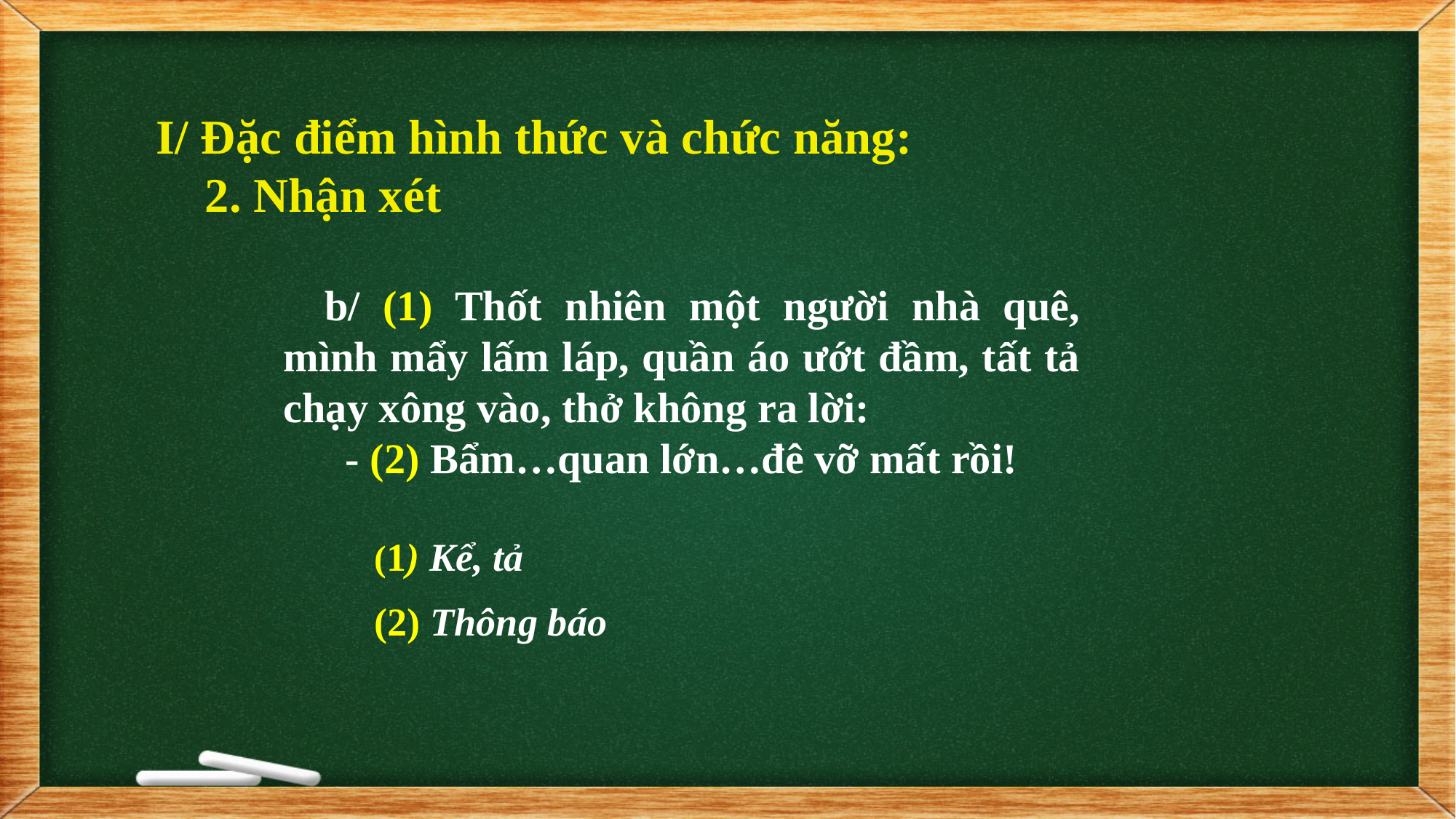

I/ Đặc điểm hình thức và chức năng:
    2. Nhận xét
b/ (1) Thốt nhiên một người nhà quê, mình mẩy lấm láp, quần áo ướt đầm, tất tả chạy xông vào, thở không ra lời:
  - (2) Bẩm…quan lớn…đê vỡ mất rồi!

(1) Kể, tả
(2) Thông báo